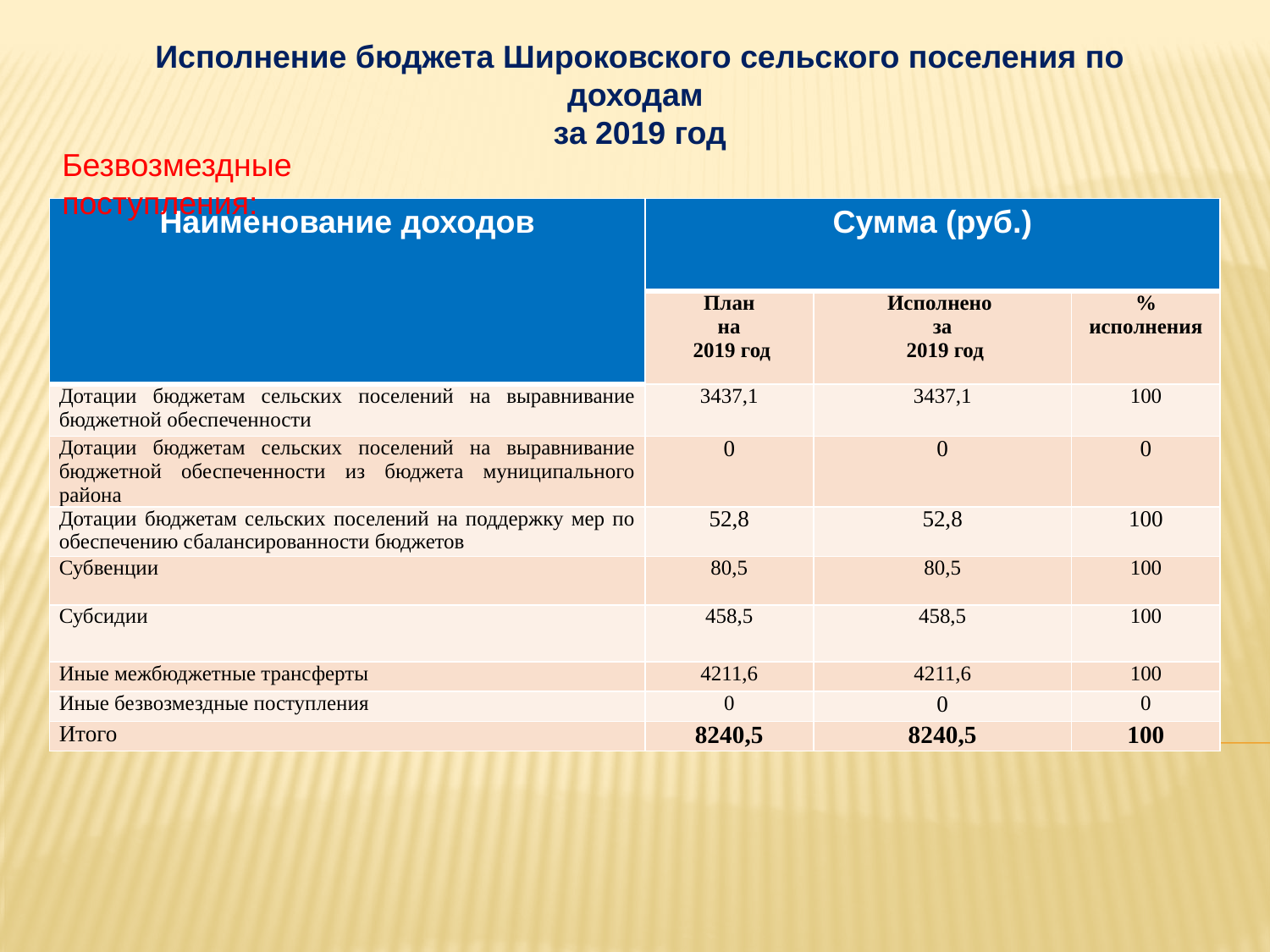

Исполнение бюджета Широковского сельского поселения по доходам
за 2019 год
Безвозмездные поступления:
| Наименование доходов | Сумма (руб.) |  |  |
| --- | --- | --- | --- |
|  | План на 2019 год | Исполнено за 2019 год | % исполнения |
| Дотации бюджетам сельских поселений на выравнивание бюджетной обеспеченности | 3437,1 | 3437,1 | 100 |
| Дотации бюджетам сельских поселений на выравнивание бюджетной обеспеченности из бюджета муниципального района | 0 | 0 | 0 |
| Дотации бюджетам сельских поселений на поддержку мер по обеспечению сбалансированности бюджетов | 52,8 | 52,8 | 100 |
| Субвенции | 80,5 | 80,5 | 100 |
| Субсидии | 458,5 | 458,5 | 100 |
| Иные межбюджетные трансферты | 4211,6 | 4211,6 | 100 |
| Иные безвозмездные поступления | 0 | 0 | 0 |
| Итого | 8240,5 | 8240,5 | 100 |